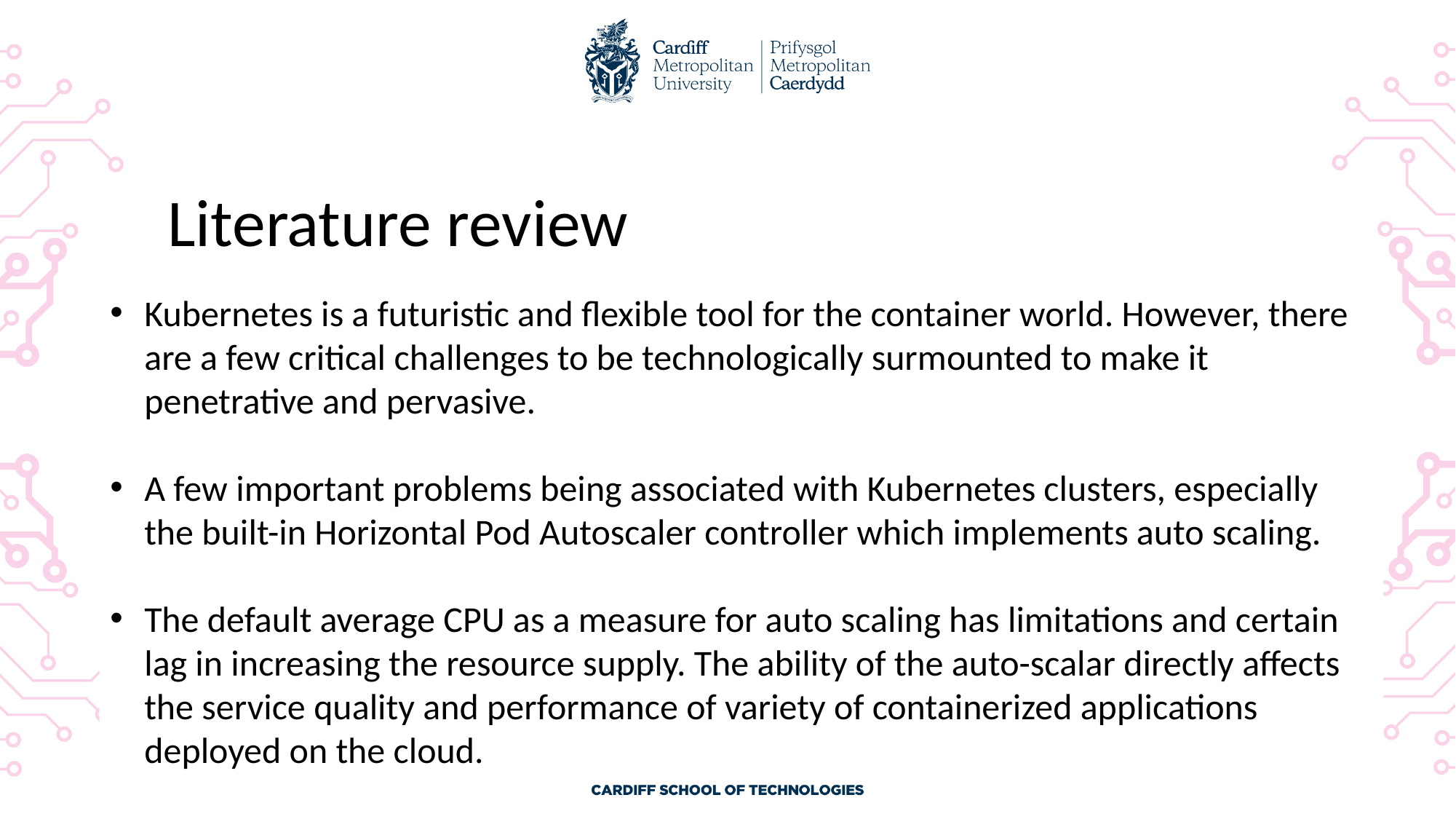

# Literature review

Kubernetes is a futuristic and flexible tool for the container world. However, there are a few critical challenges to be technologically surmounted to make it penetrative and pervasive.

A few important problems being associated with Kubernetes clusters, especially the built-in Horizontal Pod Autoscaler controller which implements auto scaling.

The default average CPU as a measure for auto scaling has limitations and certain lag in increasing the resource supply. The ability of the auto-scalar directly affects the service quality and performance of variety of containerized applications deployed on the cloud.